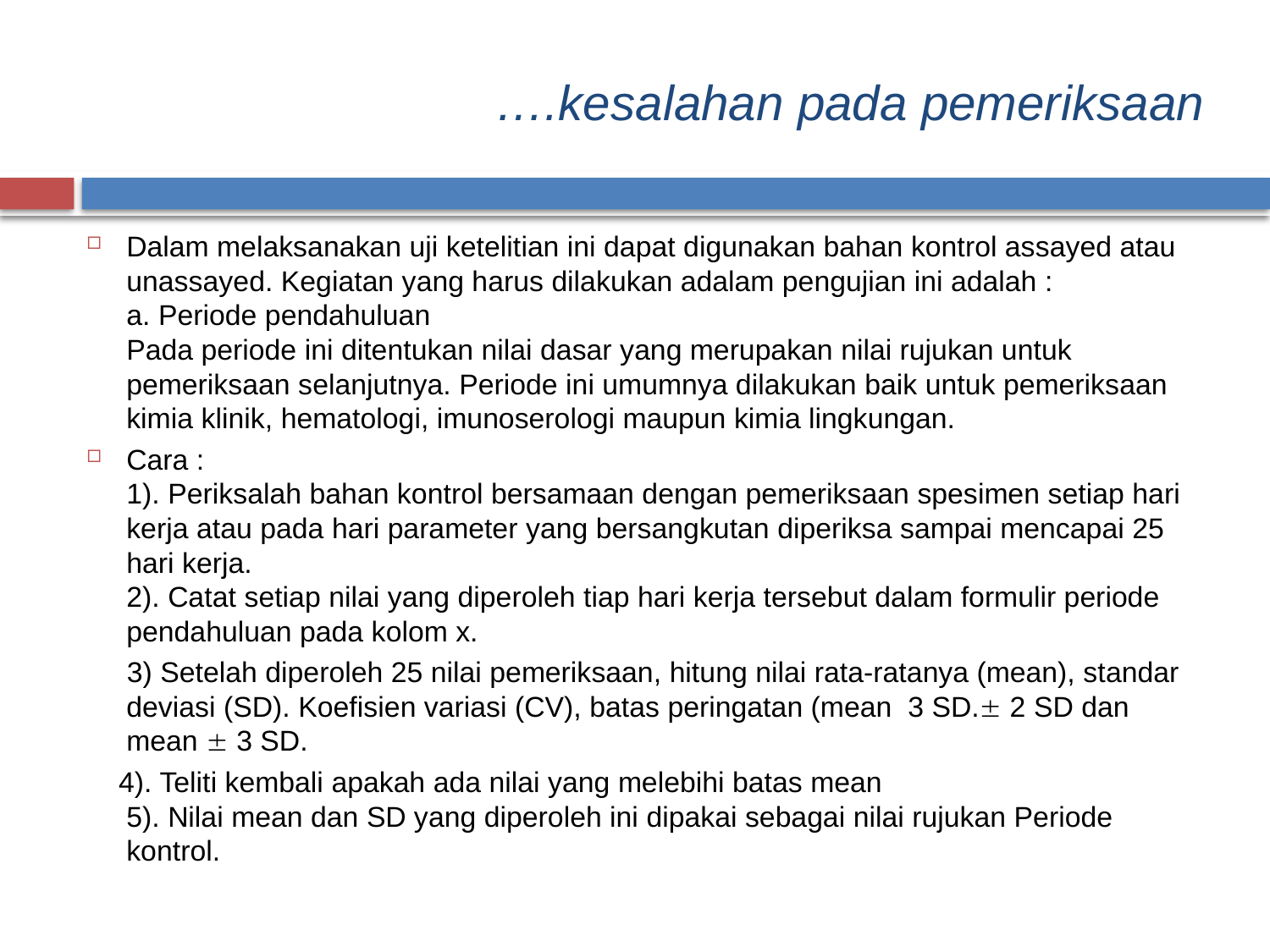

# ….kesalahan pada pemeriksaan
Dalam melaksanakan uji ketelitian ini dapat digunakan bahan kontrol assayed atau unassayed. Kegiatan yang harus dilakukan adalam pengujian ini adalah :
a. Periode pendahuluan
Pada periode ini ditentukan nilai dasar yang merupakan nilai rujukan untuk pemeriksaan selanjutnya. Periode ini umumnya dilakukan baik untuk pemeriksaan kimia klinik, hematologi, imunoserologi maupun kimia lingkungan.
Cara :
1). Periksalah bahan kontrol bersamaan dengan pemeriksaan spesimen setiap hari kerja atau pada hari parameter yang bersangkutan diperiksa sampai mencapai 25 hari kerja.
2). Catat setiap nilai yang diperoleh tiap hari kerja tersebut dalam formulir periode pendahuluan pada kolom x.
     3) Setelah diperoleh 25 nilai pemeriksaan, hitung nilai rata-ratanya (mean), standar deviasi (SD). Koefisien variasi (CV), batas peringatan (mean  3 SD.± 2 SD dan mean ± 3 SD.
    4). Teliti kembali apakah ada nilai yang melebihi batas mean
5). Nilai mean dan SD yang diperoleh ini dipakai sebagai nilai rujukan Periode kontrol.